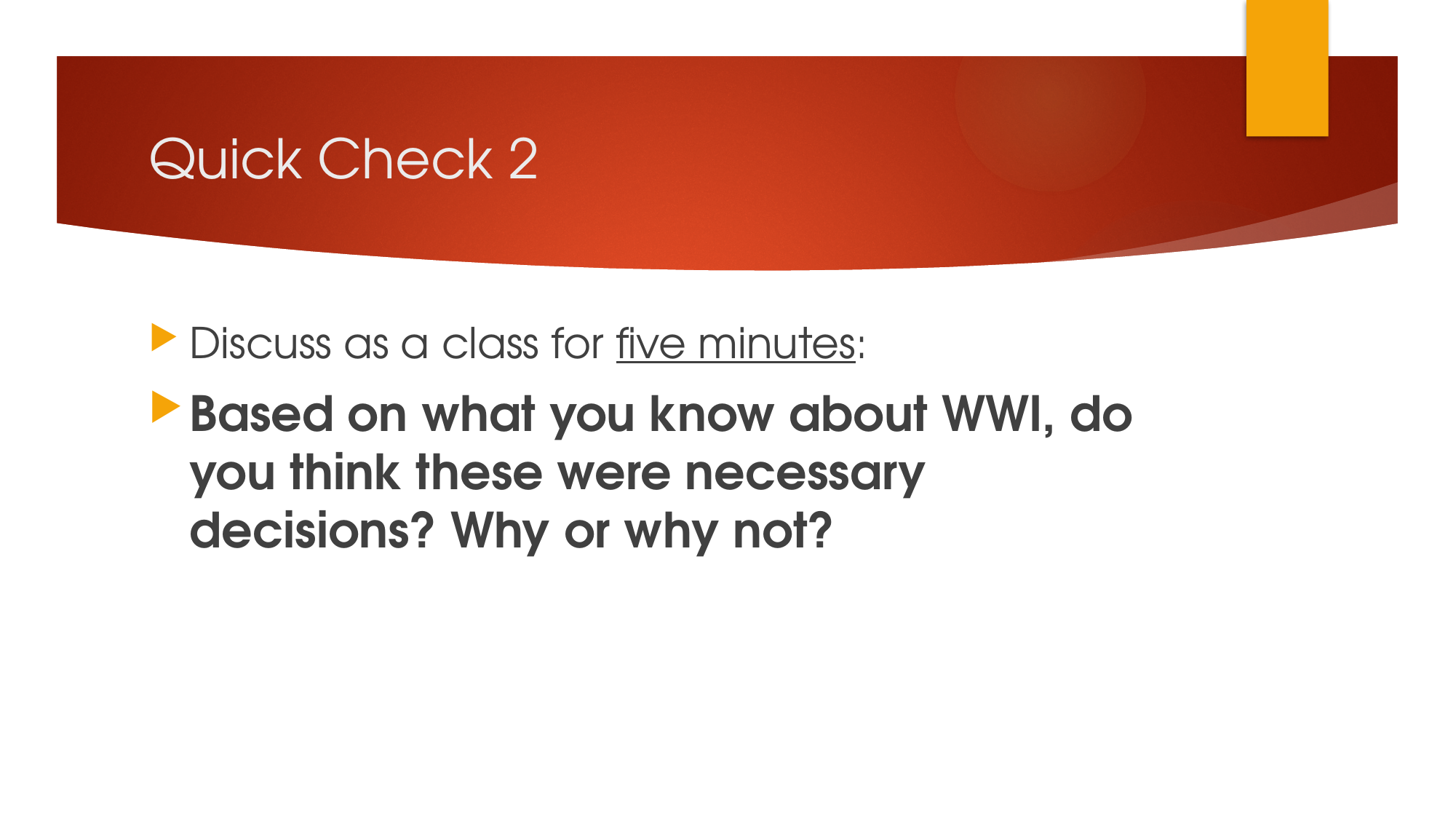

# Quick Check 2
Discuss as a class for five minutes:
Based on what you know about WWI, do you think these were necessary decisions? Why or why not?